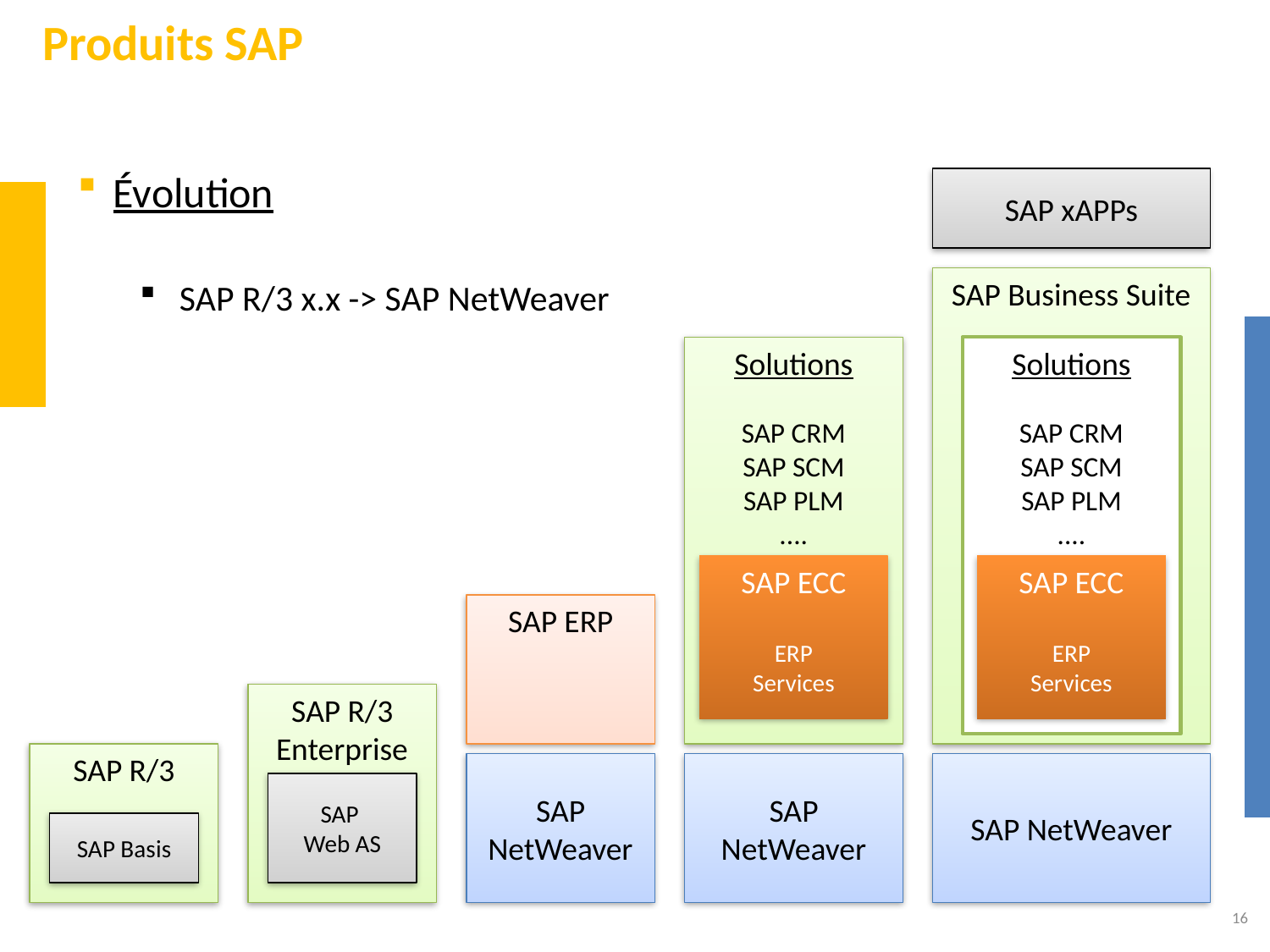

# Produits SAP
Évolution

SAP R/3 x.x -> SAP NetWeaver

SAP xAPPs
SAP Business Suite
Solutions

SAP CRM
SAP SCM
SAP PLM
....
Solutions

SAP CRM
SAP SCM
SAP PLM
....
SAP ECC

ERP
Services
SAP ECC

ERP
Services
SAP ERP
SAP R/3
Enterprise
SAP R/3
SAP NetWeaver
SAP NetWeaver
SAP NetWeaver
SAP
Web AS
SAP Basis
16